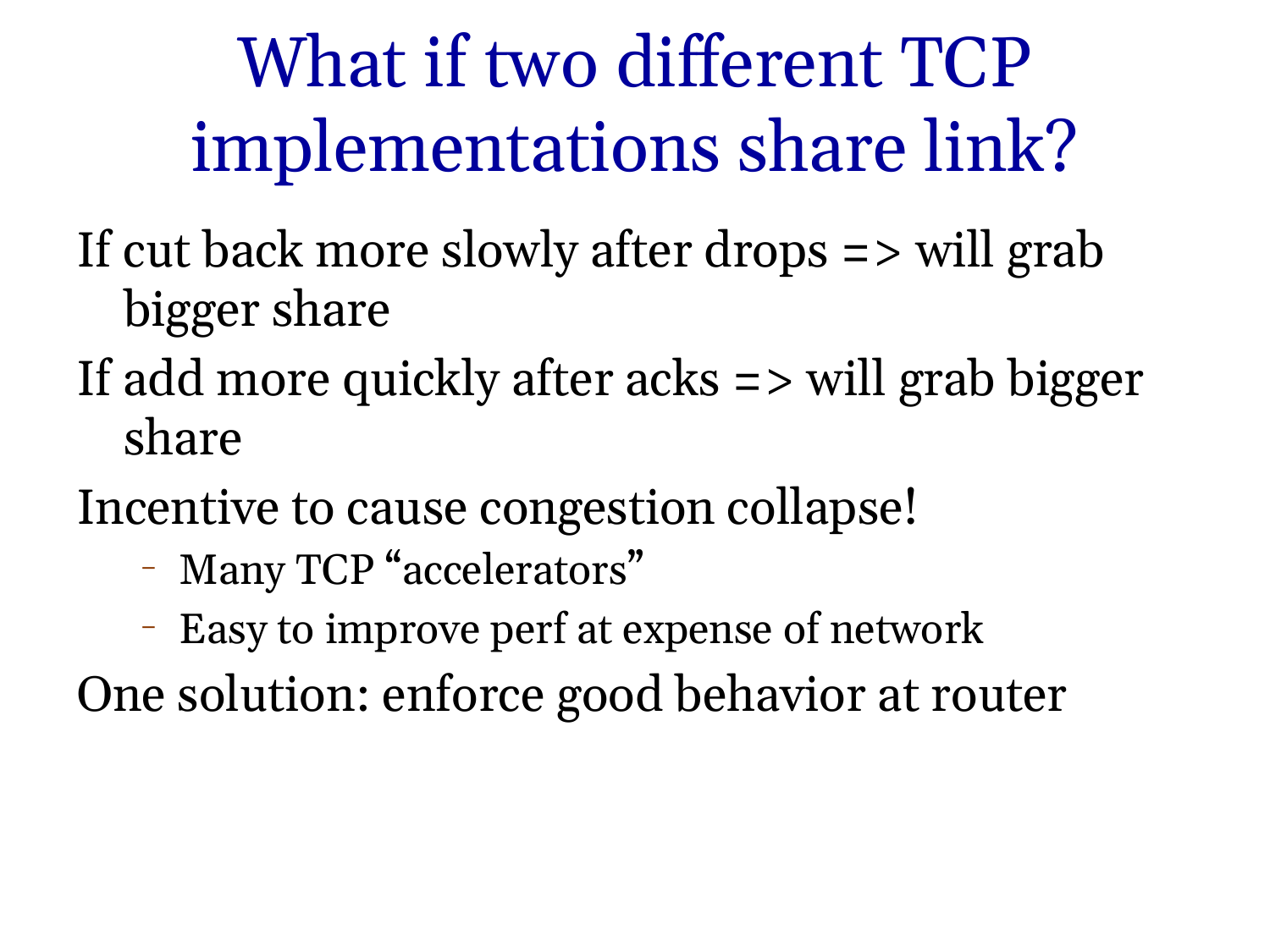

# What if two different TCP implementations share link?
If cut back more slowly after drops => will grab bigger share
If add more quickly after acks => will grab bigger share
Incentive to cause congestion collapse!
Many TCP “accelerators”
Easy to improve perf at expense of network
One solution: enforce good behavior at router